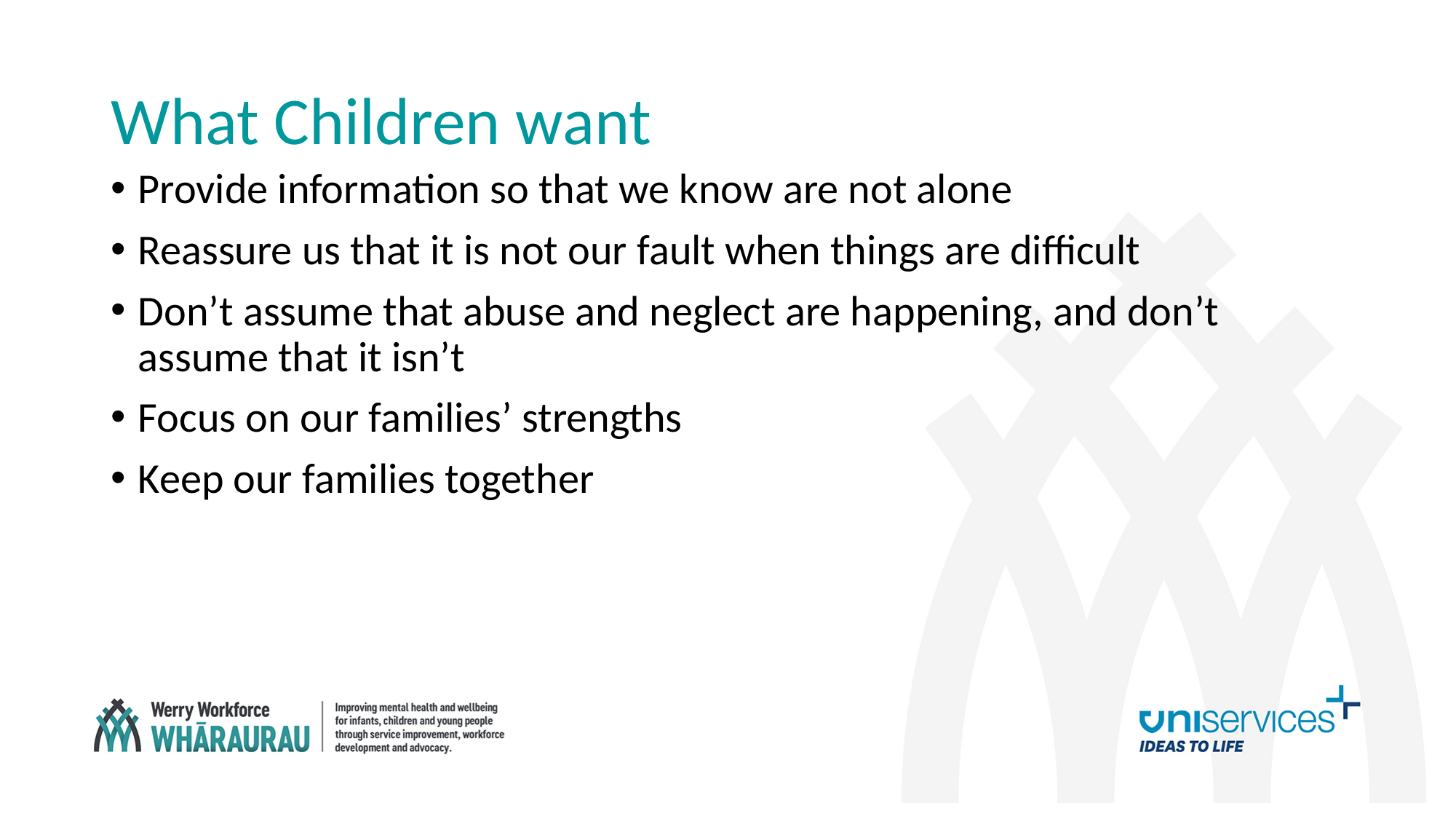

# What Children want
Provide information so that we know are not alone
Reassure us that it is not our fault when things are difficult
Don’t assume that abuse and neglect are happening, and don’t assume that it isn’t
Focus on our families’ strengths
Keep our families together